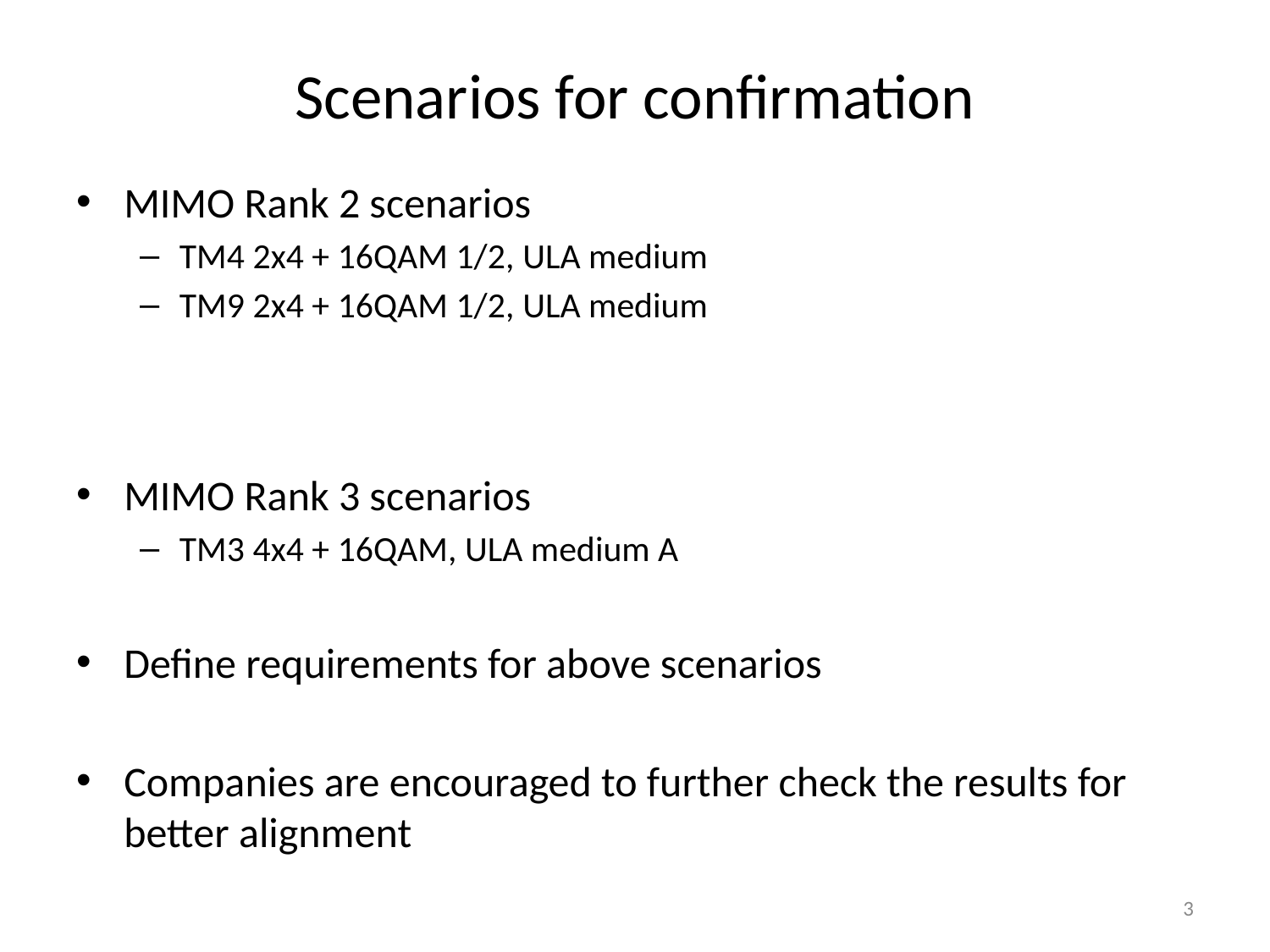

# Scenarios for confirmation
MIMO Rank 2 scenarios
TM4 2x4 + 16QAM 1/2, ULA medium
TM9 2x4 + 16QAM 1/2, ULA medium

MIMO Rank 3 scenarios
TM3 4x4 + 16QAM, ULA medium A

Define requirements for above scenarios

Companies are encouraged to further check the results for better alignment
3